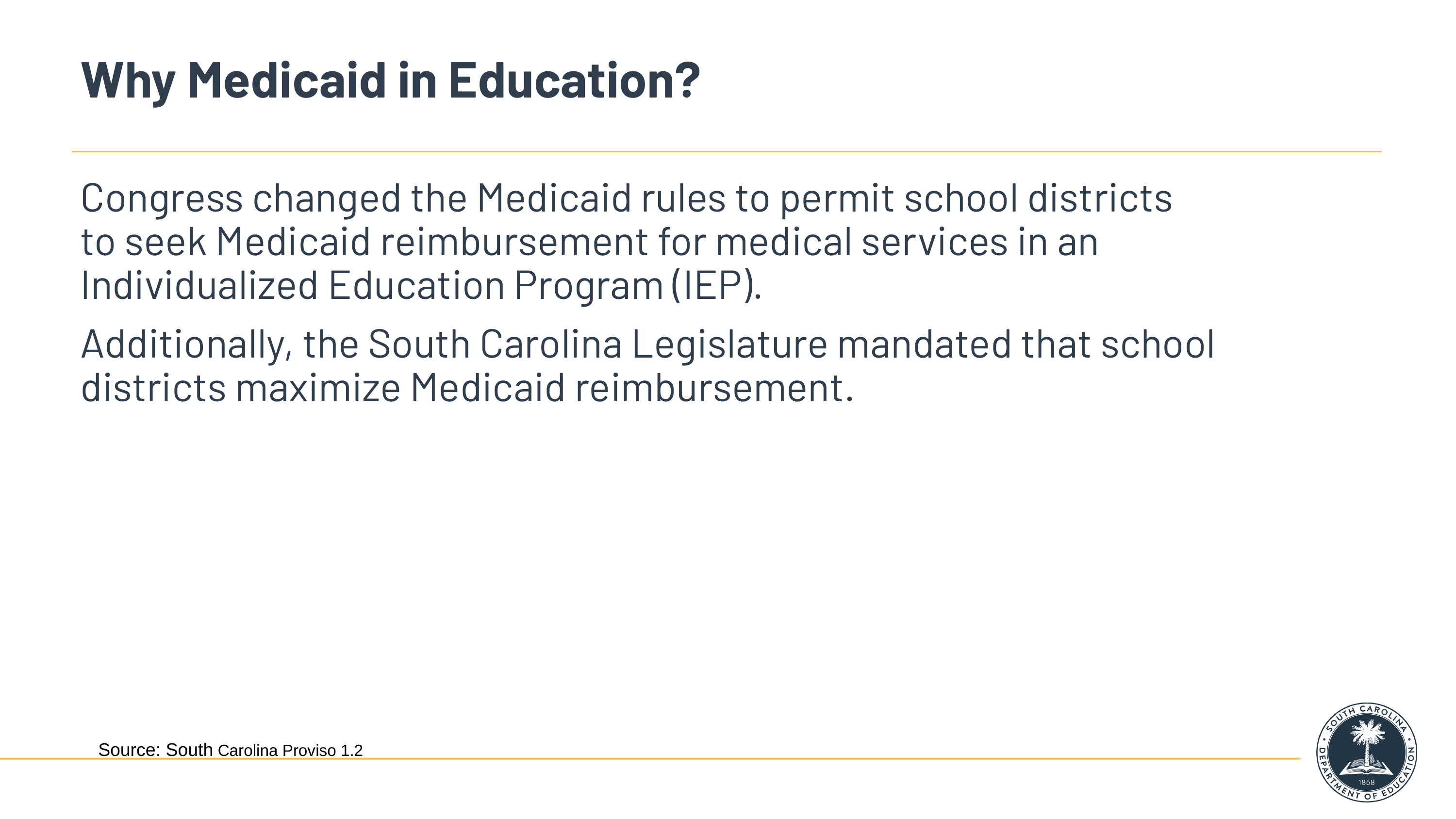

# Why Medicaid in Education?
Congress changed the Medicaid rules to permit school districts to seek Medicaid reimbursement for medical services in an Individualized Education Program (IEP).
Additionally, the South Carolina Legislature mandated that school districts maximize Medicaid reimbursement.
Source: South Carolina Proviso 1.2